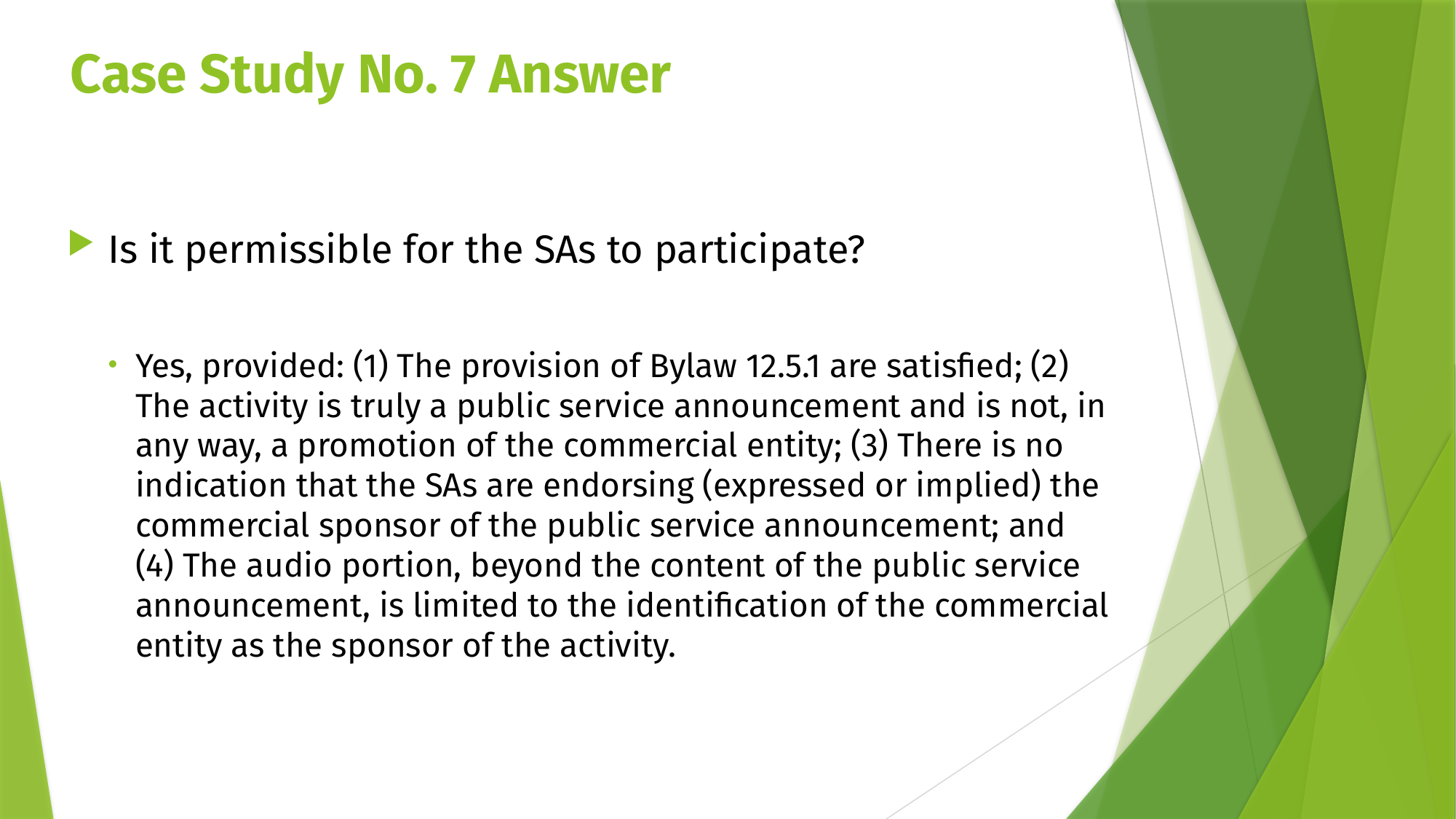

# Case Study No. 7 Answer
Is it permissible for the SAs to participate?

Yes, provided: (1) The provision of Bylaw 12.5.1 are satisfied; (2) The activity is truly a public service announcement and is not, in any way, a promotion of the commercial entity; (3) There is no indication that the SAs are endorsing (expressed or implied) the commercial sponsor of the public service announcement; and (4) The audio portion, beyond the content of the public service announcement, is limited to the identification of the commercial entity as the sponsor of the activity.